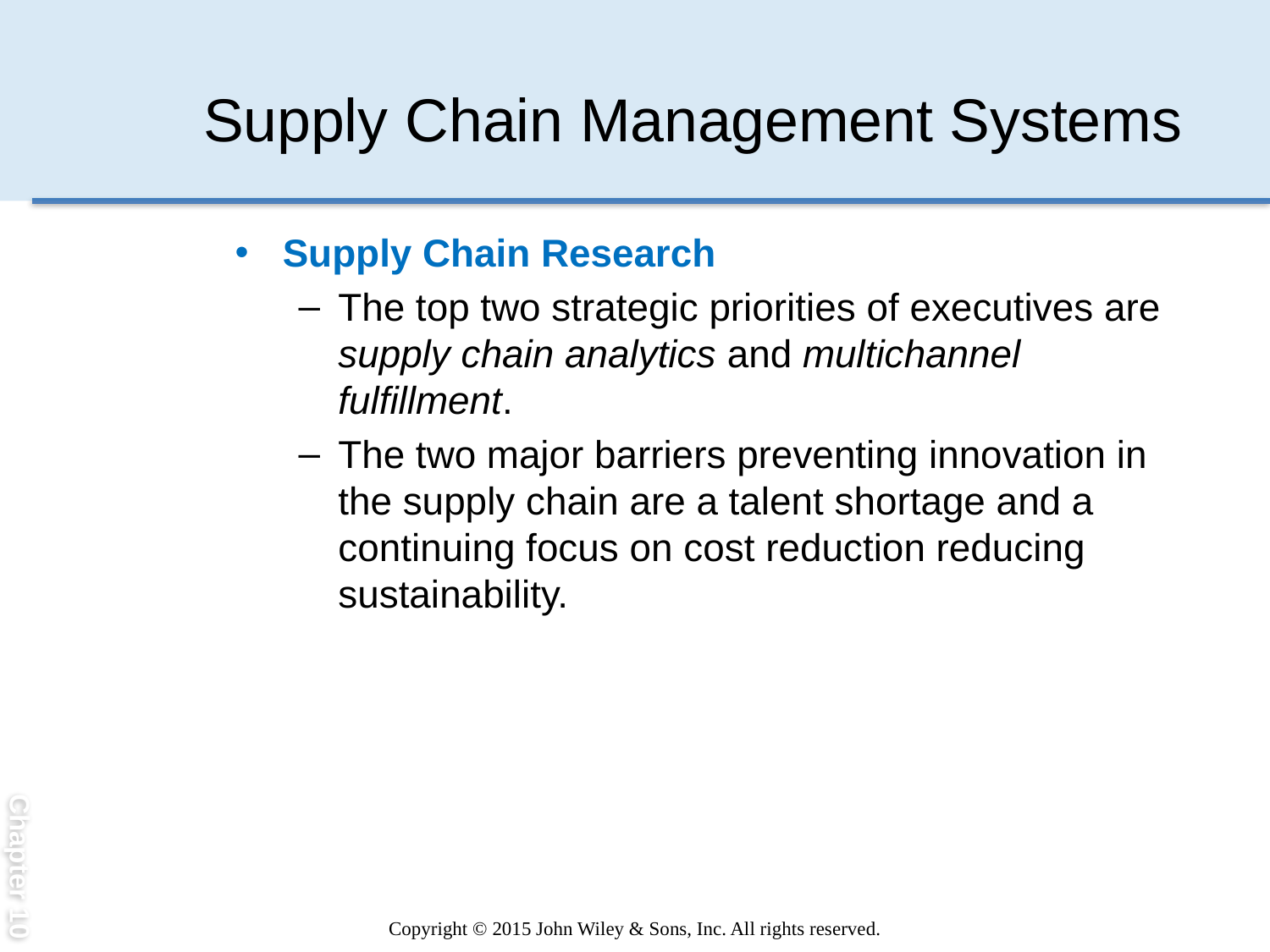

Chapter 10
# Supply Chain Management Systems
Supply Chain Research
The top two strategic priorities of executives are supply chain analytics and multichannel fulfillment.
The two major barriers preventing innovation in the supply chain are a talent shortage and a continuing focus on cost reduction reducing sustainability.